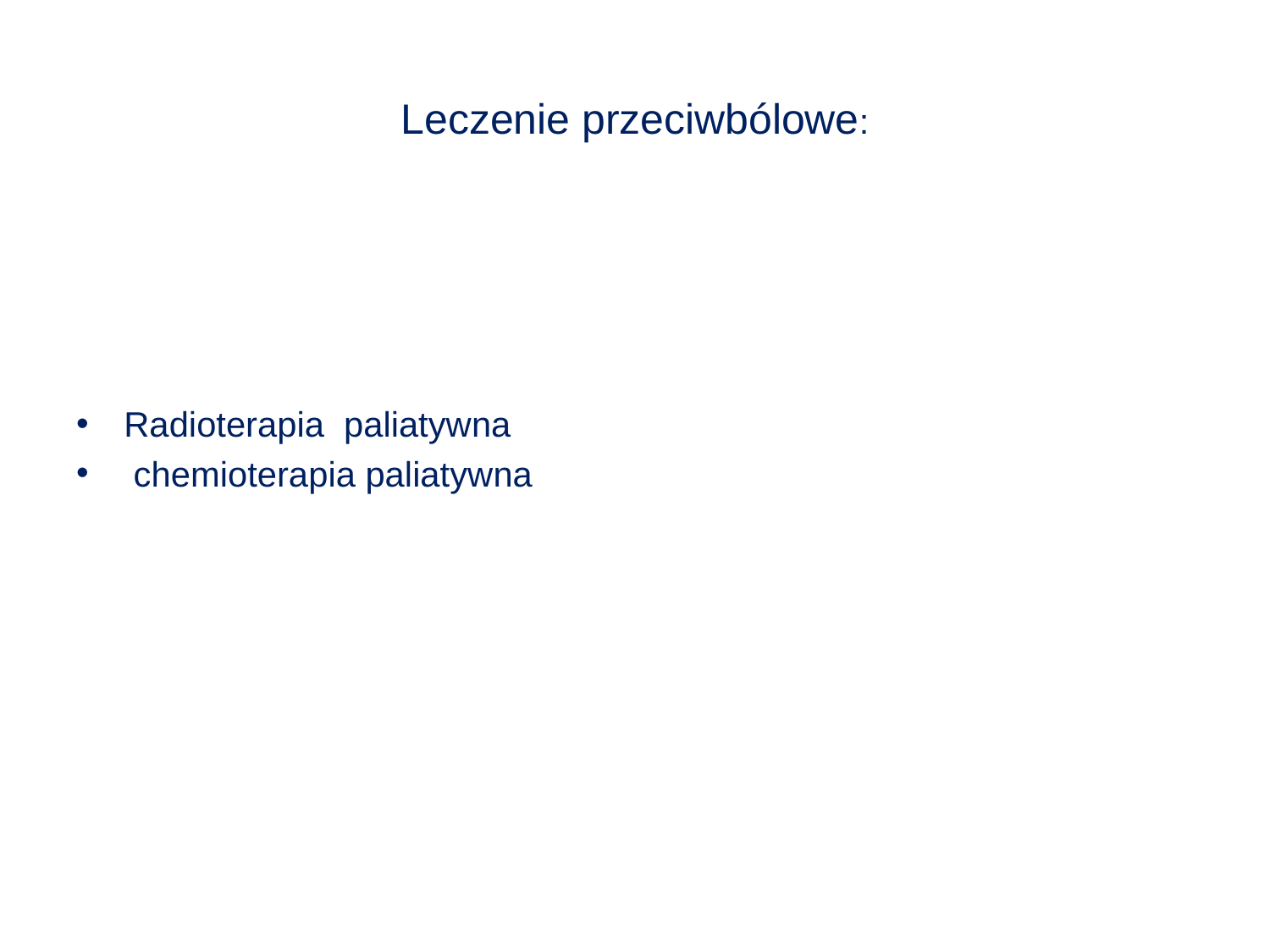

# Leczenie przeciwbólowe:

Radioterapia  paliatywna
 chemioterapia paliatywna